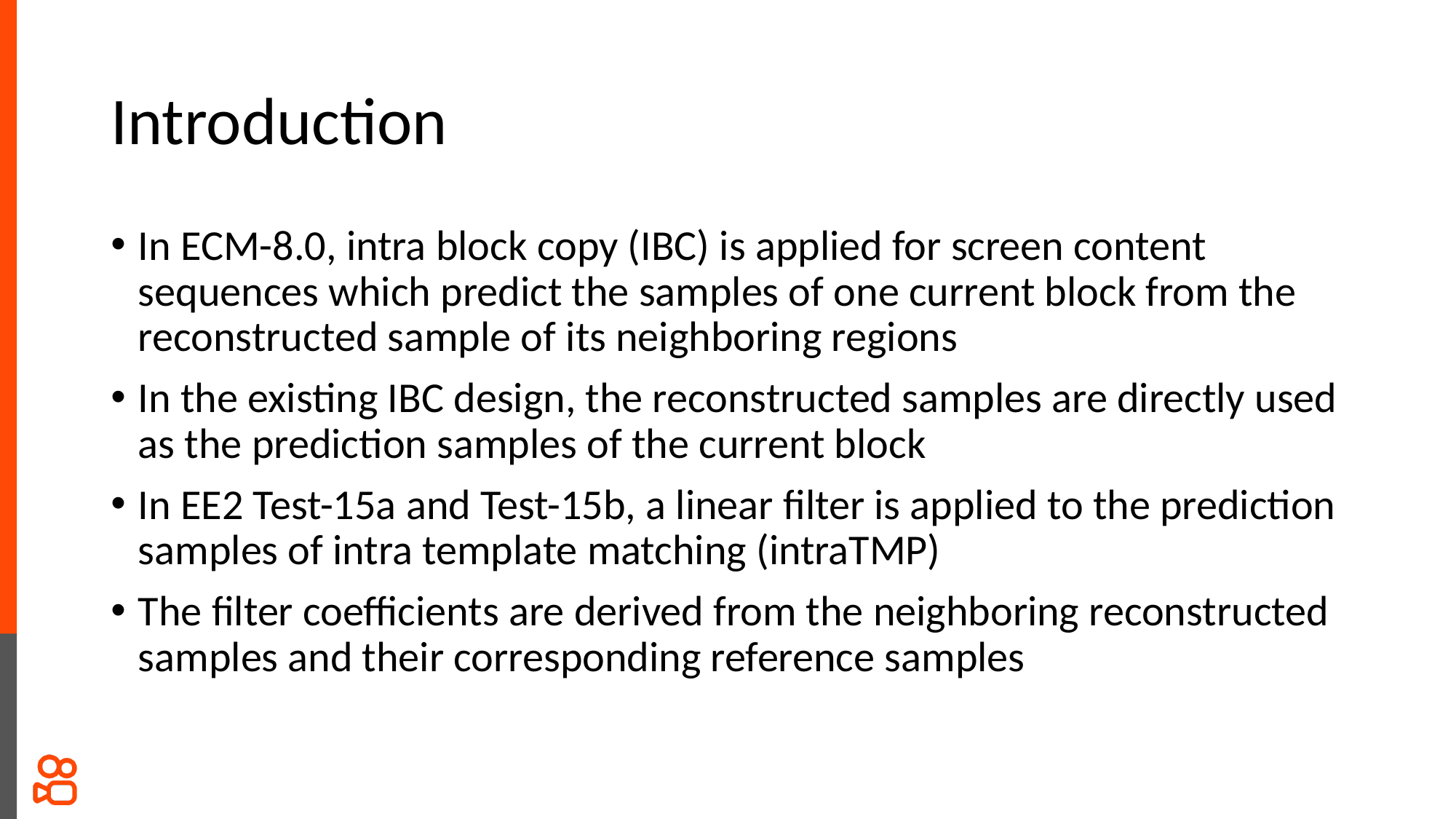

# Introduction
In ECM-8.0, intra block copy (IBC) is applied for screen content sequences which predict the samples of one current block from the reconstructed sample of its neighboring regions
In the existing IBC design, the reconstructed samples are directly used as the prediction samples of the current block
In EE2 Test-15a and Test-15b, a linear filter is applied to the prediction samples of intra template matching (intraTMP)
The filter coefficients are derived from the neighboring reconstructed samples and their corresponding reference samples